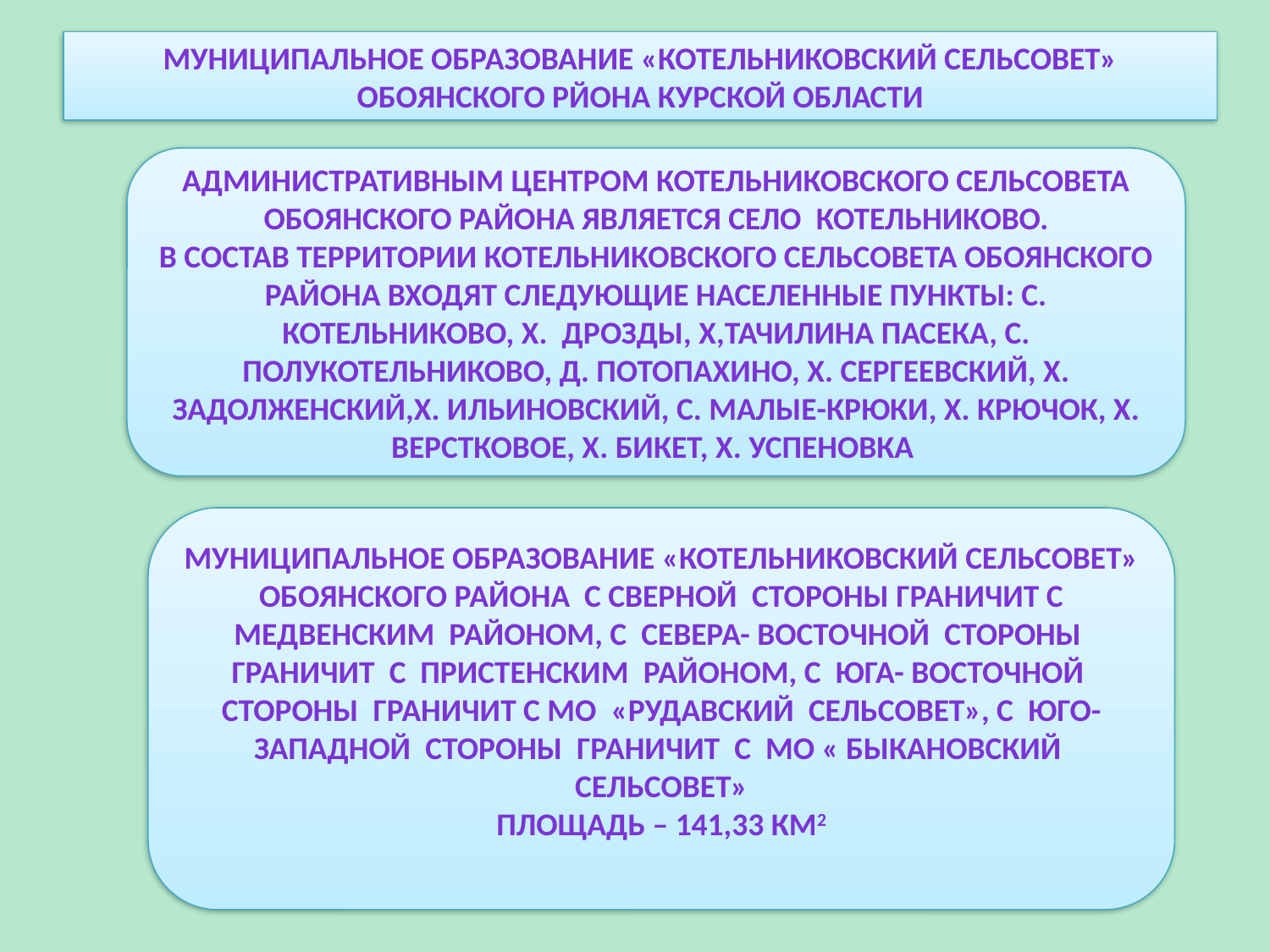

МУНИЦИПАЛЬНОЕ ОБРАЗОВАНИЕ «КОТЕЛЬНИКОВСКИЙ СЕЛЬСОВЕТ» ОБОЯНСКОГО РЙОНА КУРСКОЙ ОБЛАСТИ
Административным центром Котельниковского сельсовета Обоянского района является село  Котельниково.
В состав территории Котельниковского сельсовета Обоянского района входят следующие населенные пункты: с. Котельниково, х.  Дрозды, х,Тачилина Пасека, с. Полукотельниково, д. Потопахино, х. Сергеевский, х. Задолженский,х. Ильиновский, с. Малые-Крюки, х. Крючок, х. Верстковое, х. Бикет, х. Успеновка

Муниципальное образование «Котельниковский сельсовет» Обоянского района  с сверной  стороны граничит с Медвенским  районом, с  севера- восточной  стороны  граничит  с  Пристенским  районом, с  юга- восточной  стороны  граничит с МО  «Рудавский  сельсовет», с  юго-западной  стороны  граничит  с  МО « Быкановский  сельсовет»
ПЛОЩАДЬ – 141,33 КМ2